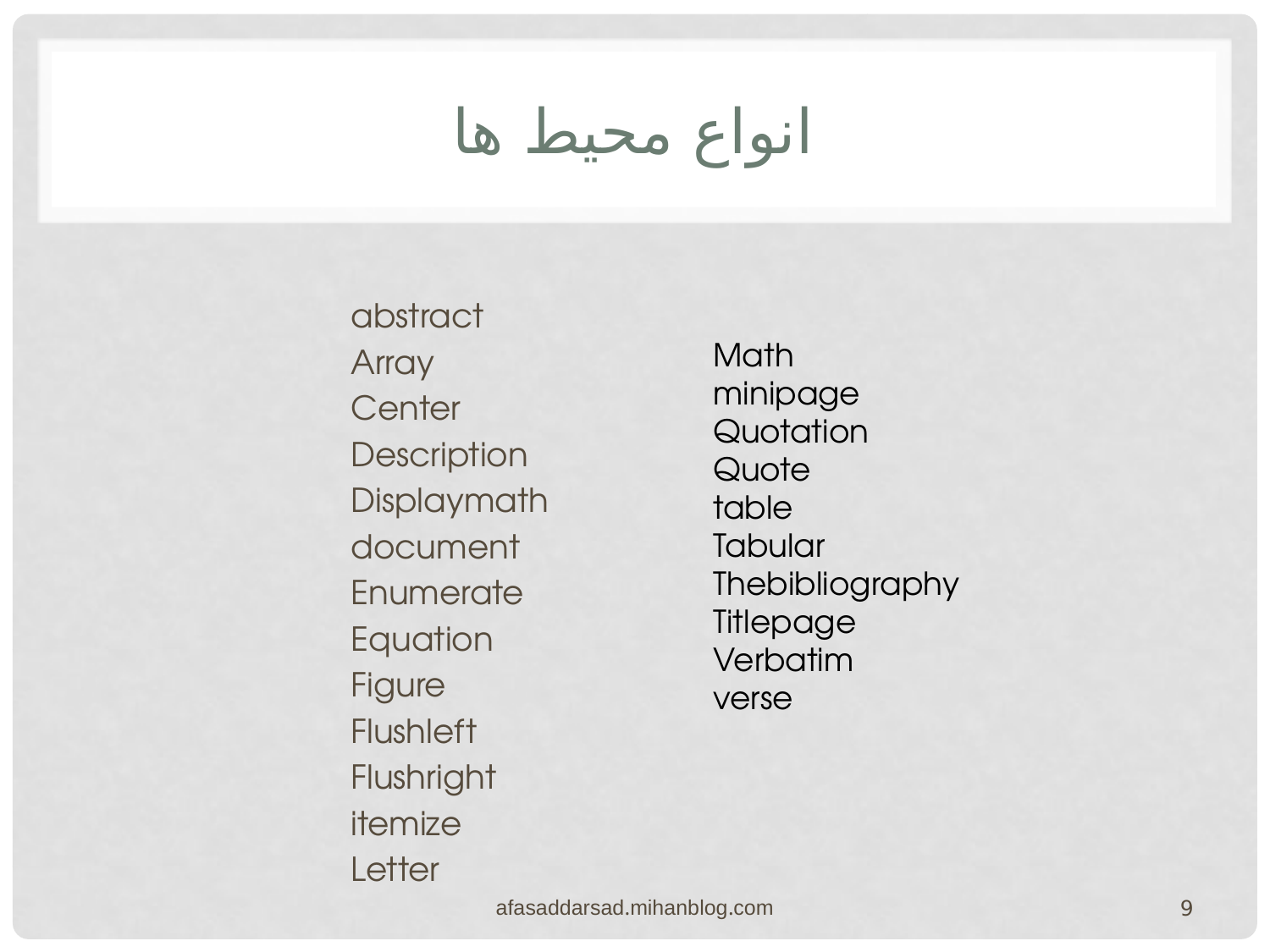

# انواع محیط ها
abstract
Array
Center
Description
Displaymath
document
Enumerate
Equation
Figure
Flushleft
Flushright
itemize
Letter
Math
minipage
Quotation
Quote
table
Tabular
Thebibliography
Titlepage
Verbatim
verse
afasaddarsad.mihanblog.com
9